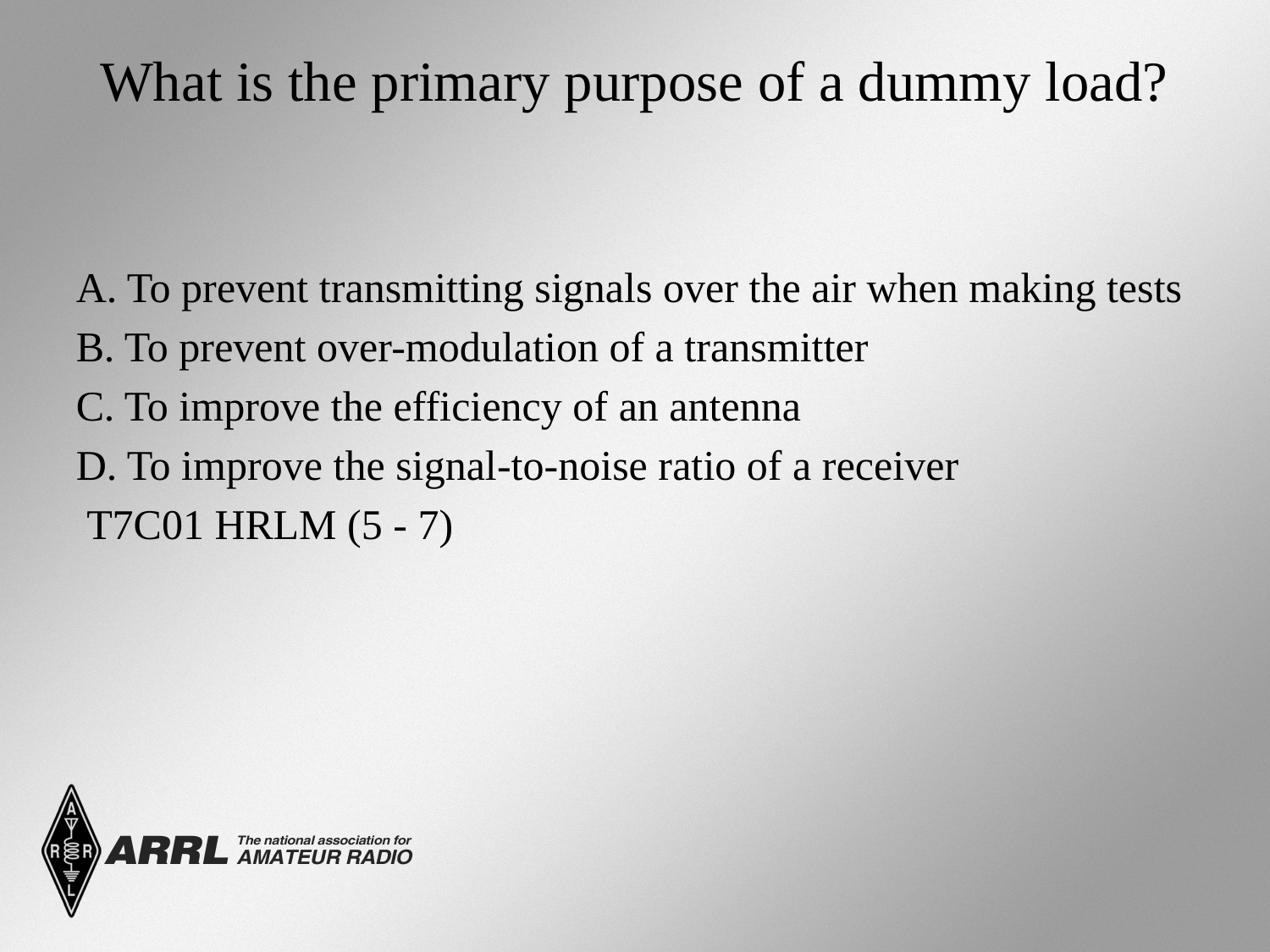

# What is the primary purpose of a dummy load?
A. To prevent transmitting signals over the air when making tests
B. To prevent over-modulation of a transmitter
C. To improve the efficiency of an antenna
D. To improve the signal-to-noise ratio of a receiver
 T7C01 HRLM (5 - 7)